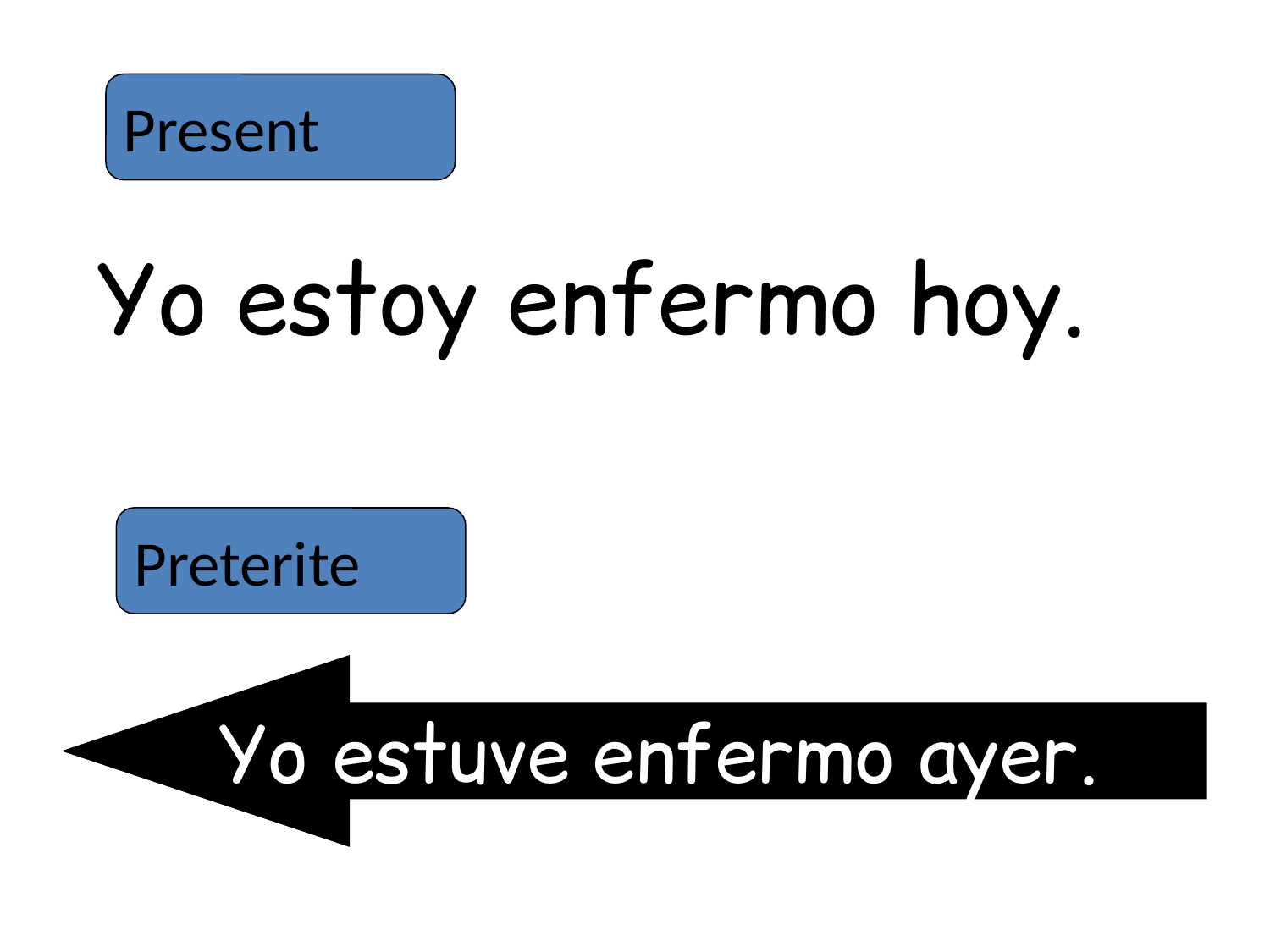

Present
Yo estoy enfermo hoy.
Preterite
Yo estuve enfermo ayer.